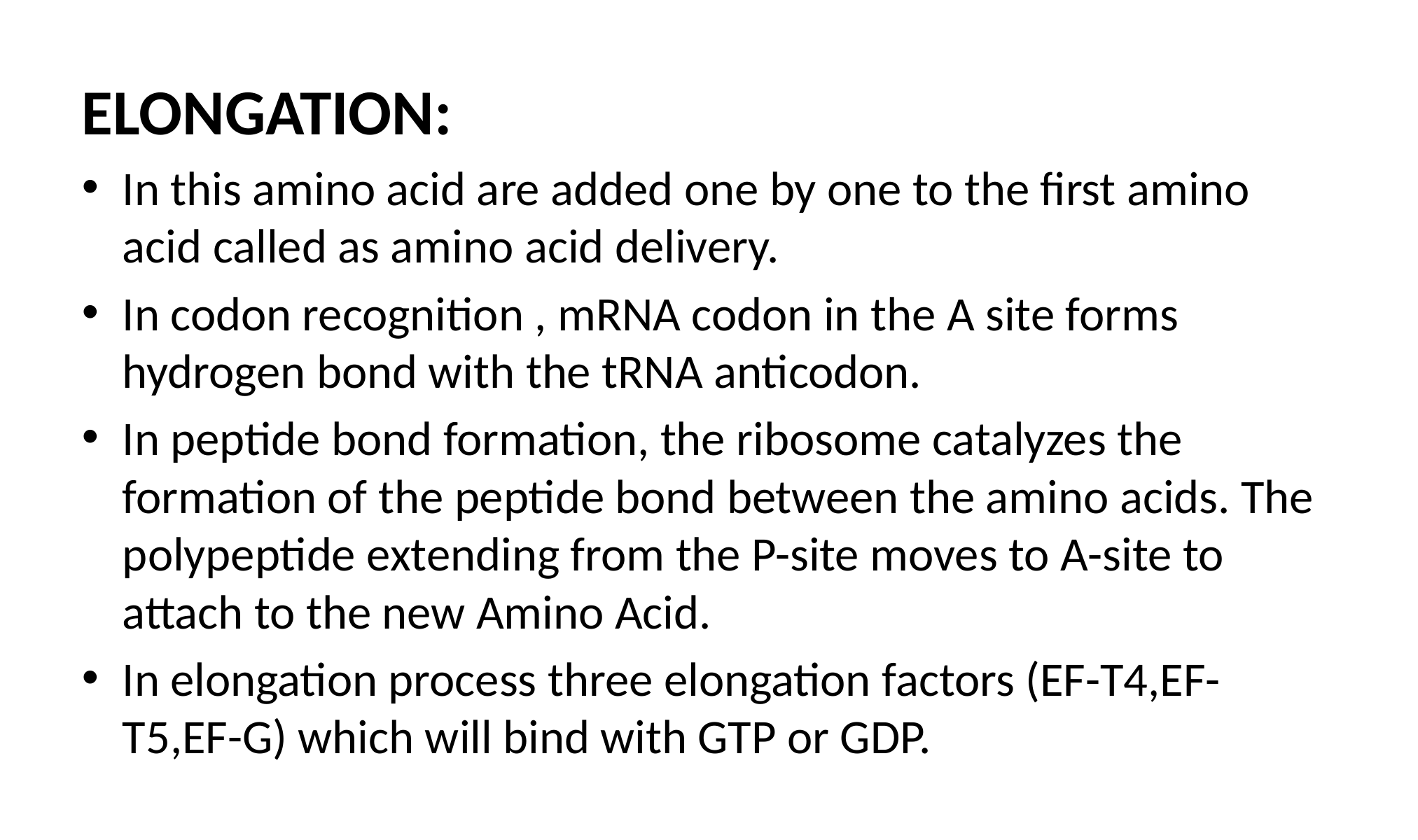

ELONGATION:
In this amino acid are added one by one to the first amino acid called as amino acid delivery.
In codon recognition , mRNA codon in the A site forms hydrogen bond with the tRNA anticodon.
In peptide bond formation, the ribosome catalyzes the formation of the peptide bond between the amino acids. The polypeptide extending from the P-site moves to A-site to attach to the new Amino Acid.
In elongation process three elongation factors (EF-T4,EF-T5,EF-G) which will bind with GTP or GDP.